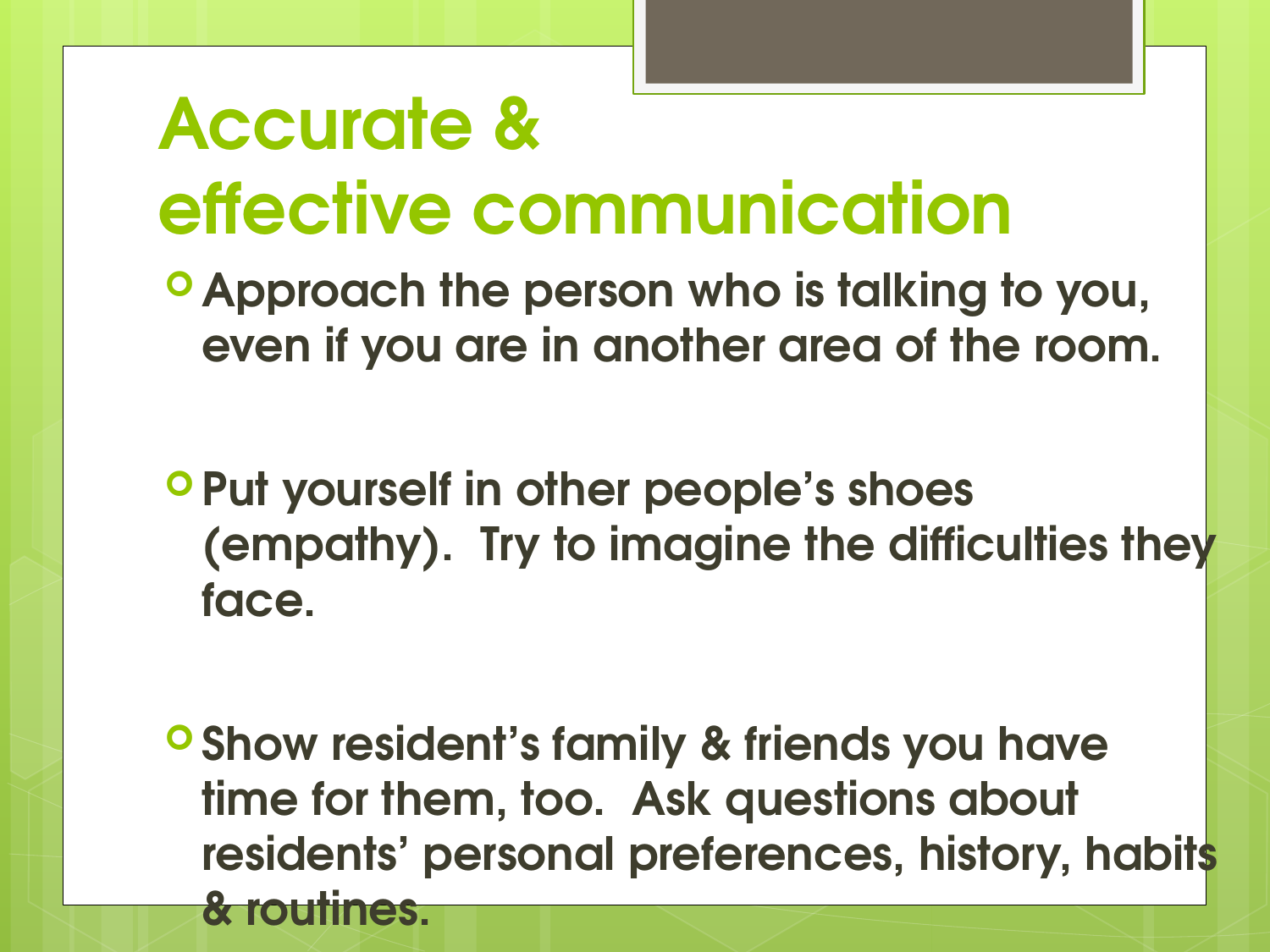

# Accurate & effective communication
Approach the person who is talking to you, even if you are in another area of the room.

Put yourself in other people’s shoes (empathy).  Try to imagine the difficulties they face.

Show resident’s family & friends you have time for them, too.  Ask questions about residents’ personal preferences, history, habits & routines.